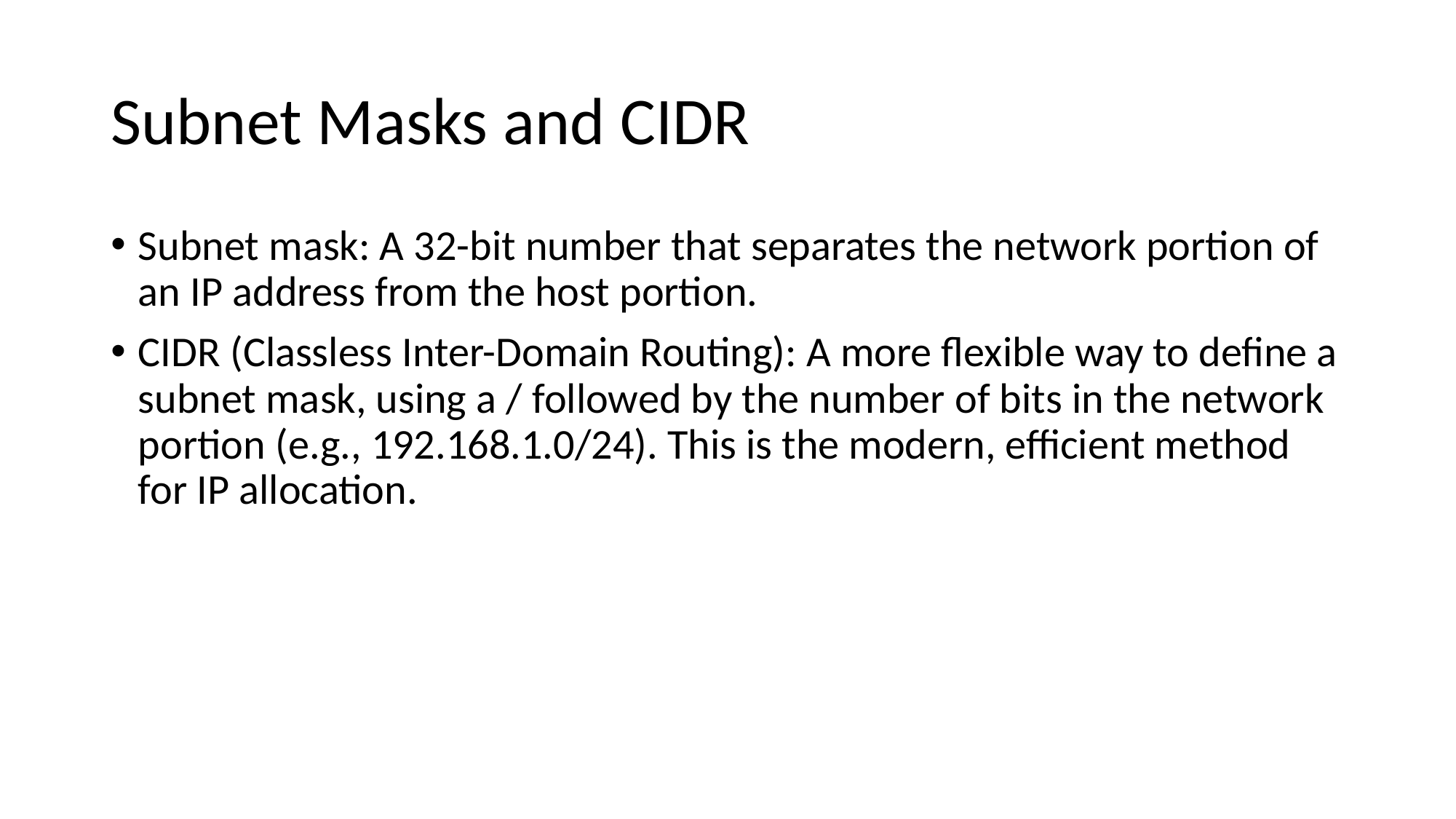

# Subnet Masks and CIDR
Subnet mask: A 32-bit number that separates the network portion of an IP address from the host portion.
CIDR (Classless Inter-Domain Routing): A more flexible way to define a subnet mask, using a / followed by the number of bits in the network portion (e.g., 192.168.1.0/24). This is the modern, efficient method for IP allocation.